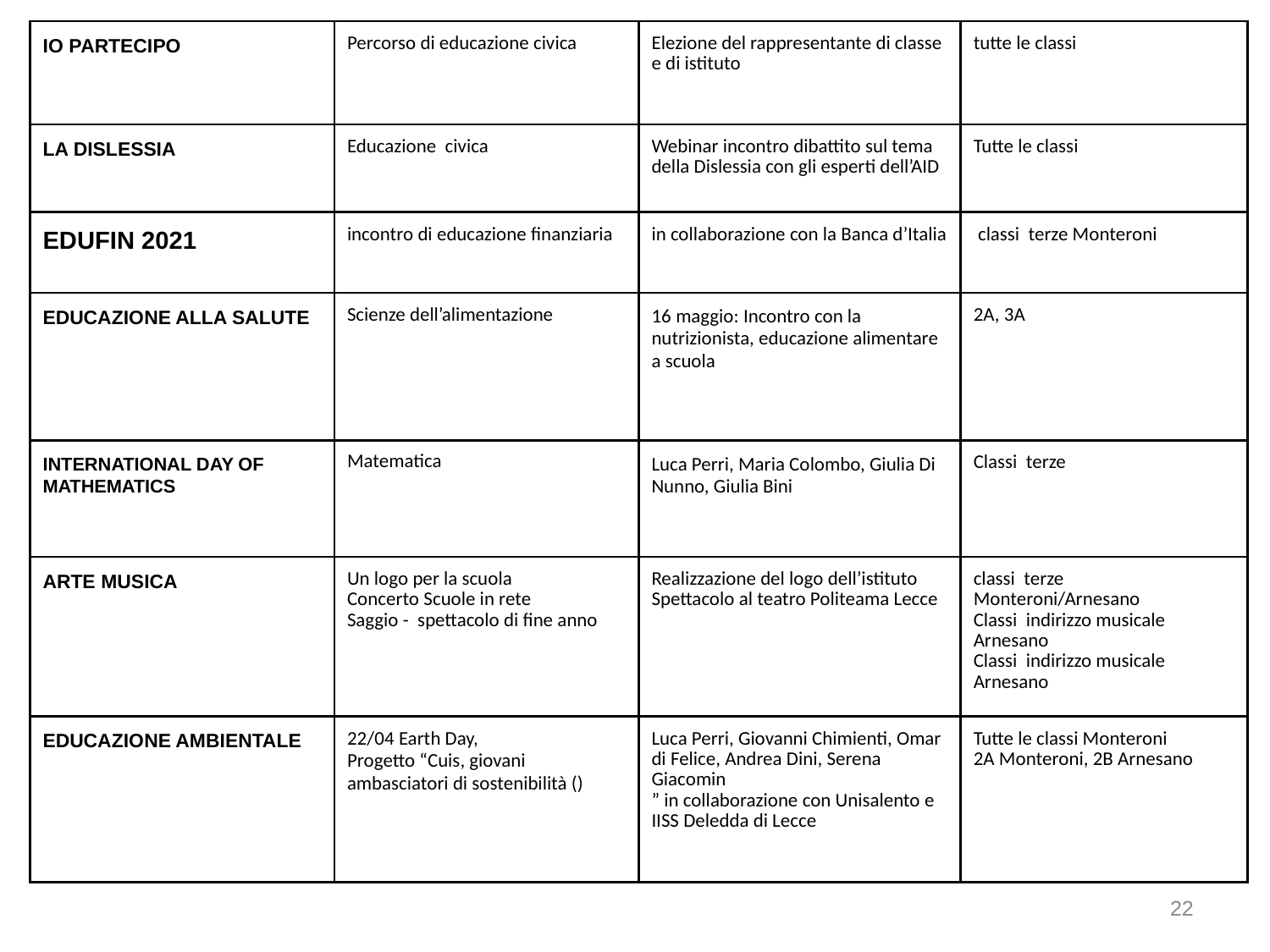

| IO PARTECIPO | Percorso di educazione civica | Elezione del rappresentante di classe e di istituto | tutte le classi |
| --- | --- | --- | --- |
| LA DISLESSIA | Educazione civica | Webinar incontro dibattito sul tema della Dislessia con gli esperti dell’AID | Tutte le classi |
| EDUFIN 2021 | incontro di educazione finanziaria | in collaborazione con la Banca d’Italia | classi terze Monteroni |
| EDUCAZIONE ALLA SALUTE | Scienze dell’alimentazione | 16 maggio: Incontro con la nutrizionista, educazione alimentare a scuola | 2A, 3A |
| INTERNATIONAL DAY OF MATHEMATICS | Matematica | Luca Perri, Maria Colombo, Giulia Di Nunno, Giulia Bini | Classi terze |
| ARTE MUSICA | Un logo per la scuola Concerto Scuole in rete Saggio - spettacolo di fine anno | Realizzazione del logo dell’istituto Spettacolo al teatro Politeama Lecce | classi terze Monteroni/Arnesano Classi indirizzo musicale Arnesano Classi indirizzo musicale Arnesano |
| EDUCAZIONE AMBIENTALE | 22/04 Earth Day, Progetto “Cuis, giovani ambasciatori di sostenibilità () | Luca Perri, Giovanni Chimienti, Omar di Felice, Andrea Dini, Serena Giacomin ” in collaborazione con Unisalento e IISS Deledda di Lecce | Tutte le classi Monteroni 2A Monteroni, 2B Arnesano |
22